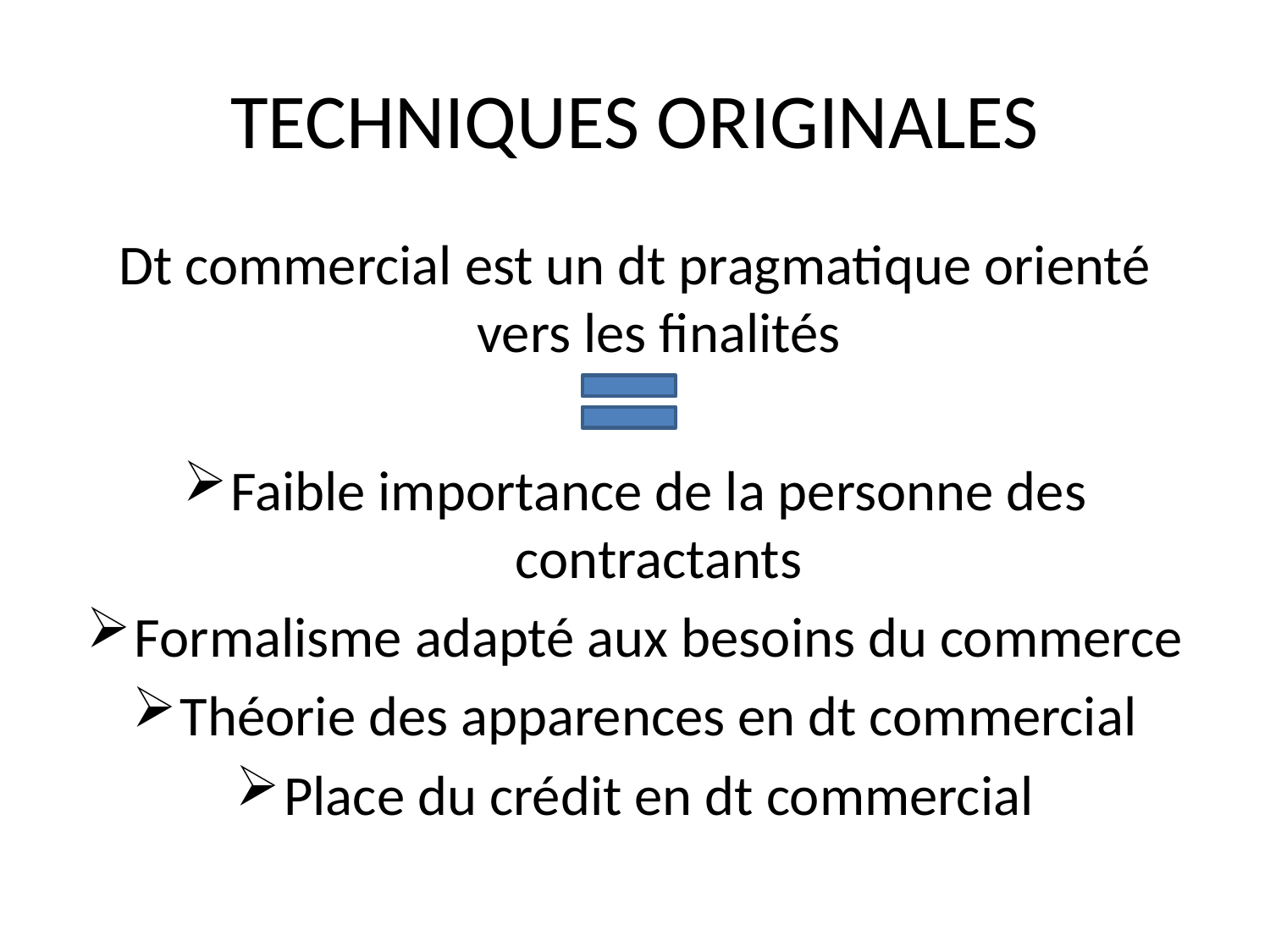

# TECHNIQUES ORIGINALES
Dt commercial est un dt pragmatique orienté vers les finalités

Faible importance de la personne des contractants
Formalisme adapté aux besoins du commerce
Théorie des apparences en dt commercial
Place du crédit en dt commercial